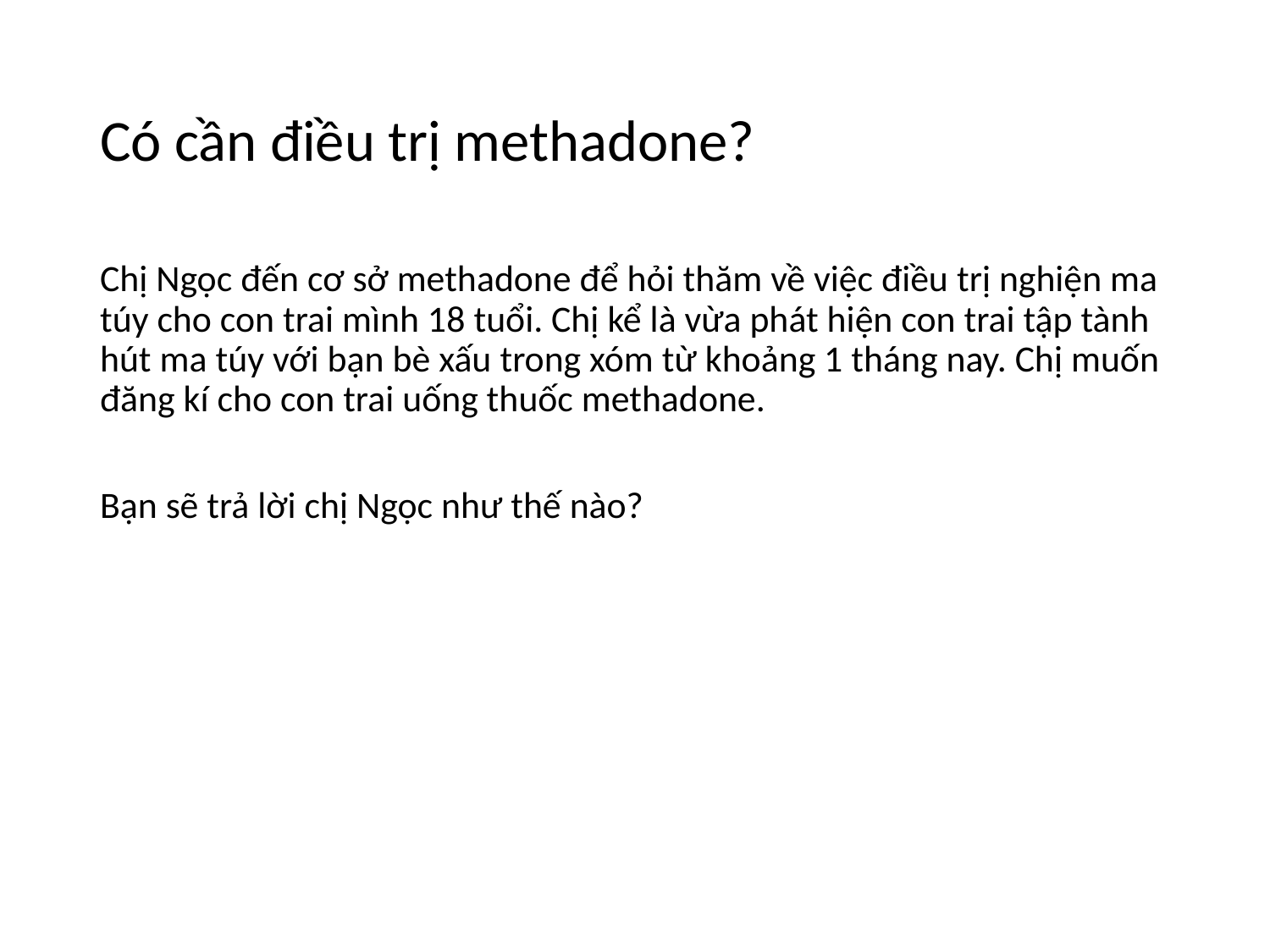

# Có cần điều trị methadone?
Chị Ngọc đến cơ sở methadone để hỏi thăm về việc điều trị nghiện ma túy cho con trai mình 18 tuổi. Chị kể là vừa phát hiện con trai tập tành hút ma túy với bạn bè xấu trong xóm từ khoảng 1 tháng nay. Chị muốn đăng kí cho con trai uống thuốc methadone.

Bạn sẽ trả lời chị Ngọc như thế nào?